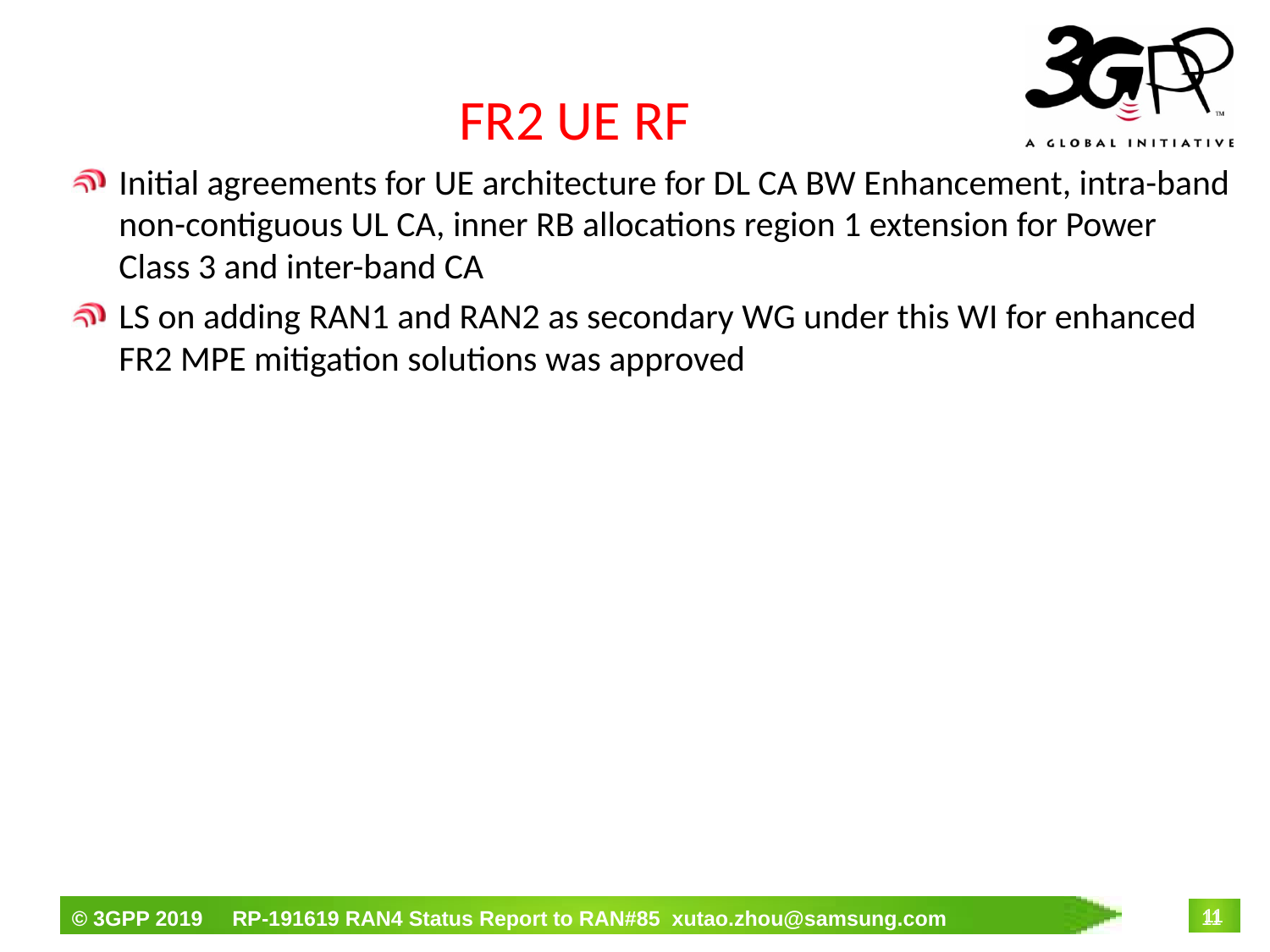

# FR2 UE RF
Initial agreements for UE architecture for DL CA BW Enhancement, intra-band non-contiguous UL CA, inner RB allocations region 1 extension for Power Class 3 and inter-band CA
LS on adding RAN1 and RAN2 as secondary WG under this WI for enhanced FR2 MPE mitigation solutions was approved

11